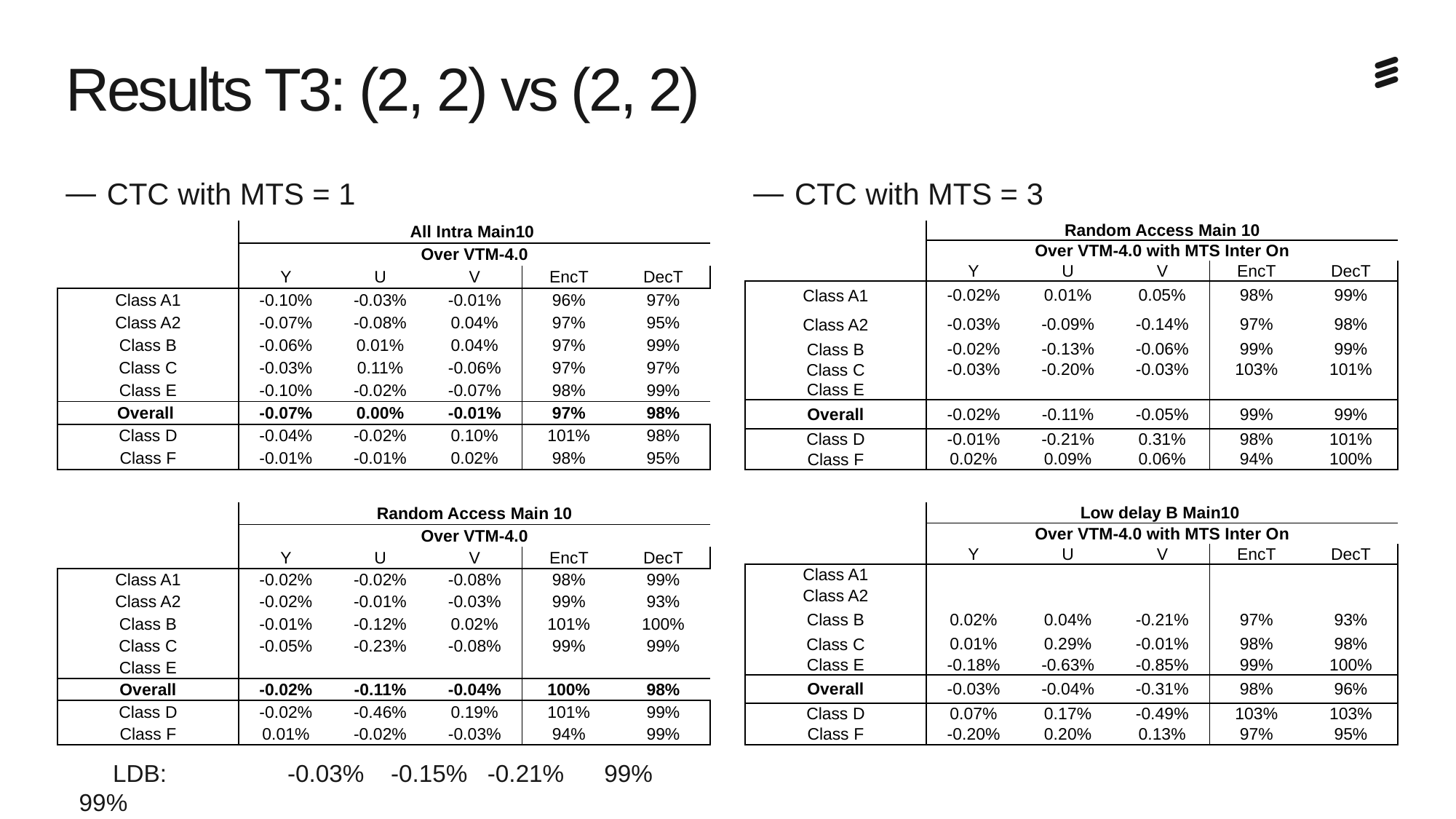

# Results T3: (2, 2) vs (2, 2)
CTC with MTS = 1
CTC with MTS = 3
|  | All Intra Main10 |  |  |  |  |
| --- | --- | --- | --- | --- | --- |
|  | Over VTM-4.0 |  |  |  |  |
|  | Y | U | V | EncT | DecT |
| Class A1 | -0.10% | -0.03% | -0.01% | 96% | 97% |
| Class A2 | -0.07% | -0.08% | 0.04% | 97% | 95% |
| Class B | -0.06% | 0.01% | 0.04% | 97% | 99% |
| Class C | -0.03% | 0.11% | -0.06% | 97% | 97% |
| Class E | -0.10% | -0.02% | -0.07% | 98% | 99% |
| Overall | -0.07% | 0.00% | -0.01% | 97% | 98% |
| Class D | -0.04% | -0.02% | 0.10% | 101% | 98% |
| Class F | -0.01% | -0.01% | 0.02% | 98% | 95% |
|  | Random Access Main 10 |  |  |  |  |
| --- | --- | --- | --- | --- | --- |
|  | Over VTM-4.0 with MTS Inter On |  |  |  |  |
|  | Y | U | V | EncT | DecT |
| Class A1 | -0.02% | 0.01% | 0.05% | 98% | 99% |
| Class A2 | -0.03% | -0.09% | -0.14% | 97% | 98% |
| Class B | -0.02% | -0.13% | -0.06% | 99% | 99% |
| Class C | -0.03% | -0.20% | -0.03% | 103% | 101% |
| Class E |  |  |  |  |  |
| Overall | -0.02% | -0.11% | -0.05% | 99% | 99% |
| Class D | -0.01% | -0.21% | 0.31% | 98% | 101% |
| Class F | 0.02% | 0.09% | 0.06% | 94% | 100% |
|  | Random Access Main 10 |  |  |  |  |
| --- | --- | --- | --- | --- | --- |
|  | Over VTM-4.0 |  |  |  |  |
|  | Y | U | V | EncT | DecT |
| Class A1 | -0.02% | -0.02% | -0.08% | 98% | 99% |
| Class A2 | -0.02% | -0.01% | -0.03% | 99% | 93% |
| Class B | -0.01% | -0.12% | 0.02% | 101% | 100% |
| Class C | -0.05% | -0.23% | -0.08% | 99% | 99% |
| Class E |  |  |  |  |  |
| Overall | -0.02% | -0.11% | -0.04% | 100% | 98% |
| Class D | -0.02% | -0.46% | 0.19% | 101% | 99% |
| Class F | 0.01% | -0.02% | -0.03% | 94% | 99% |
|  | Low delay B Main10 |  |  |  |  |
| --- | --- | --- | --- | --- | --- |
|  | Over VTM-4.0 with MTS Inter On |  |  |  |  |
|  | Y | U | V | EncT | DecT |
| Class A1 |  |  |  |  |  |
| Class A2 |  |  |  |  |  |
| Class B | 0.02% | 0.04% | -0.21% | 97% | 93% |
| Class C | 0.01% | 0.29% | -0.01% | 98% | 98% |
| Class E | -0.18% | -0.63% | -0.85% | 99% | 100% |
| Overall | -0.03% | -0.04% | -0.31% | 98% | 96% |
| Class D | 0.07% | 0.17% | -0.49% | 103% | 103% |
| Class F | -0.20% | 0.20% | 0.13% | 97% | 95% |
       LDB:                  -0.03%    -0.15%   -0.21%      99%          99%